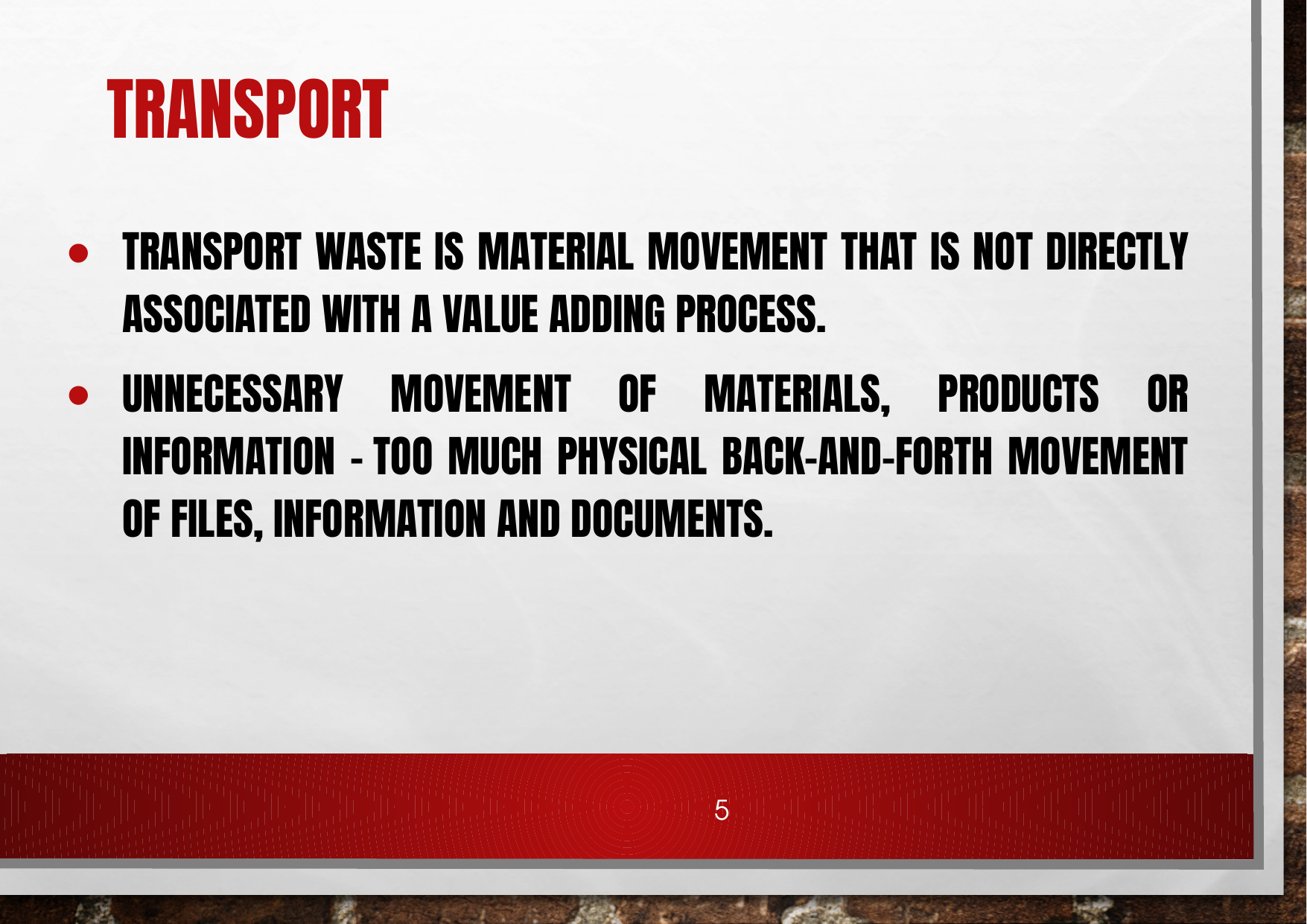

# Transport
Transport waste is material movement that is not directly associated with a value adding process.
Unnecessary movement of materials, products or information – Too much physical back-and-forth movement of files, information and documents.
5